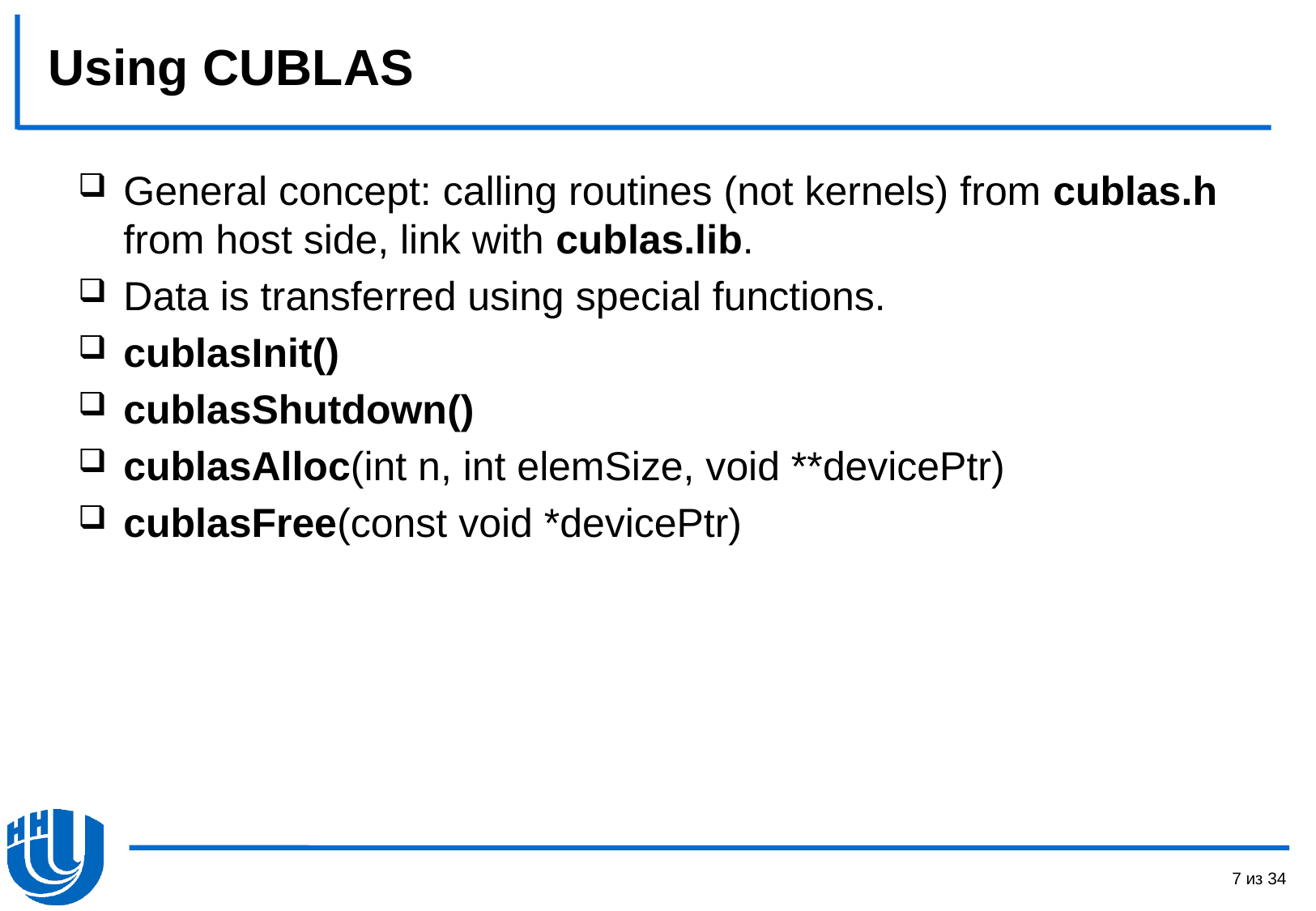

# Using CUBLAS
General concept: calling routines (not kernels) from cublas.h from host side, link with cublas.lib.
Data is transferred using special functions.
cublasInit()
cublasShutdown()
cublasAlloc(int n, int elemSize, void **devicePtr)
cublasFree(const void *devicePtr)

7